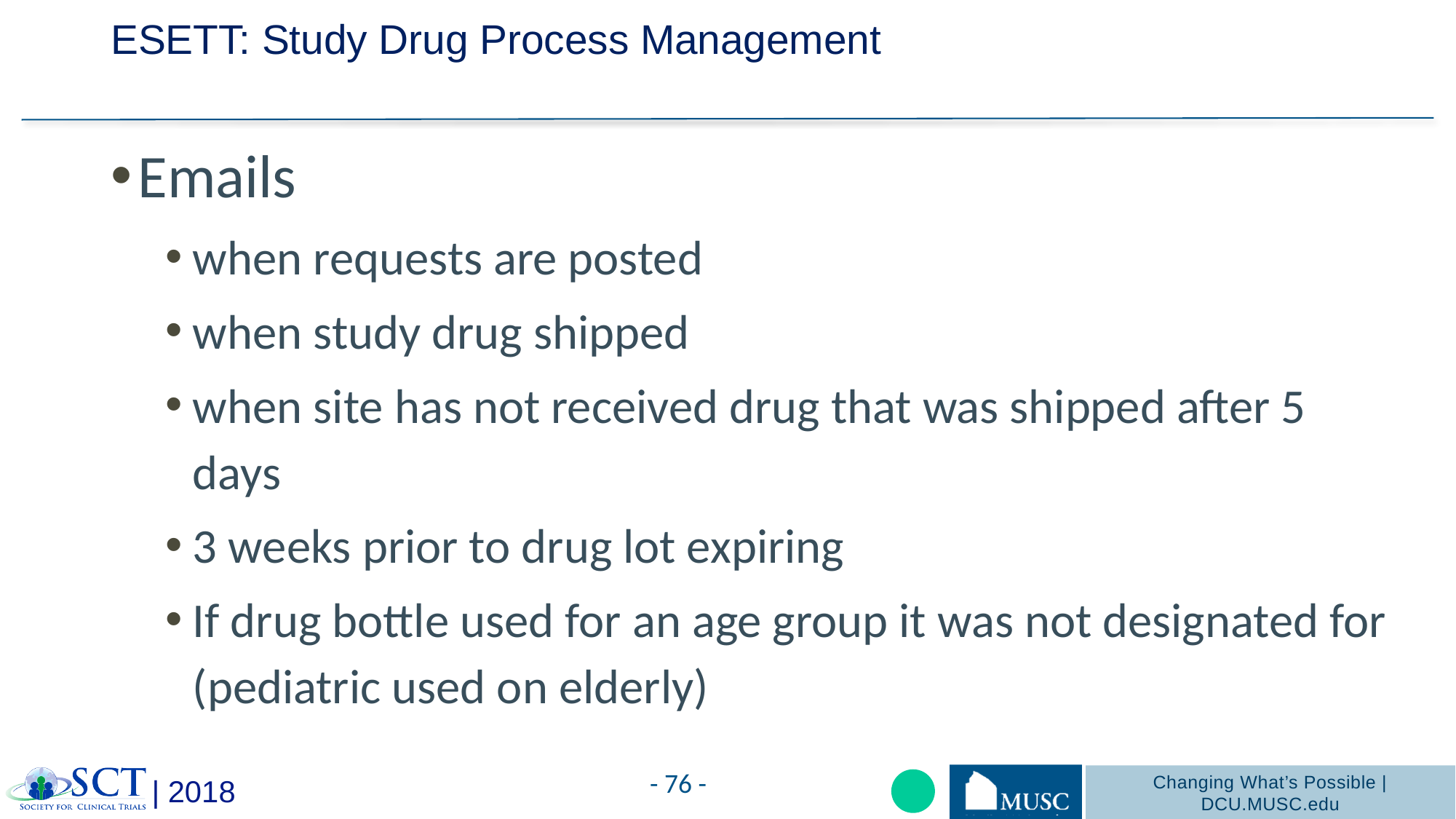

# ESETT: Study Drug Process Management
Emails
when requests are posted
when study drug shipped
when site has not received drug that was shipped after 5 days
3 weeks prior to drug lot expiring
If drug bottle used for an age group it was not designated for (pediatric used on elderly)

- 76 -